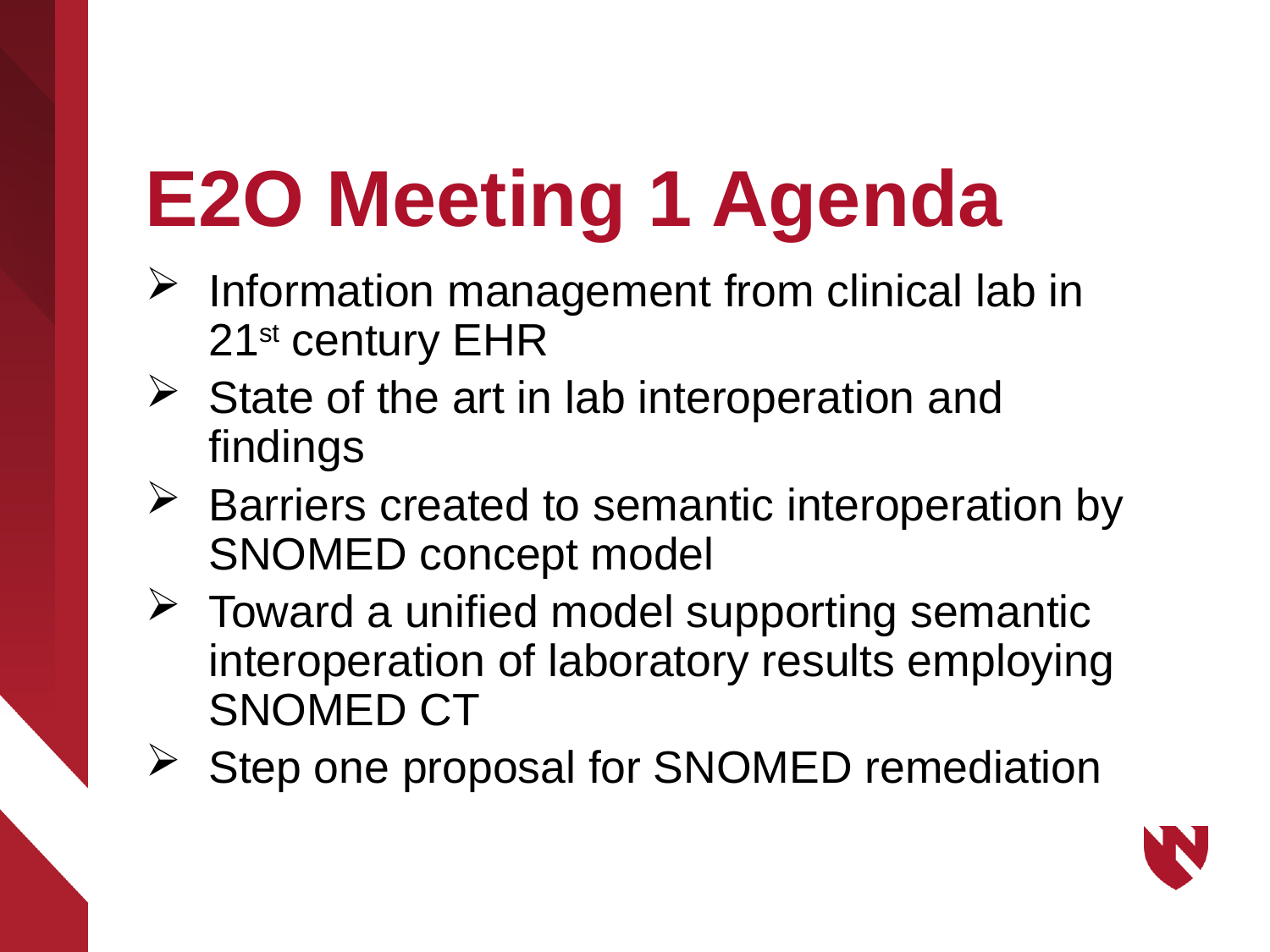

# E2O Meeting 1 Agenda
Information management from clinical lab in 21st century EHR
State of the art in lab interoperation and findings
Barriers created to semantic interoperation by SNOMED concept model
Toward a unified model supporting semantic interoperation of laboratory results employing SNOMED CT
Step one proposal for SNOMED remediation